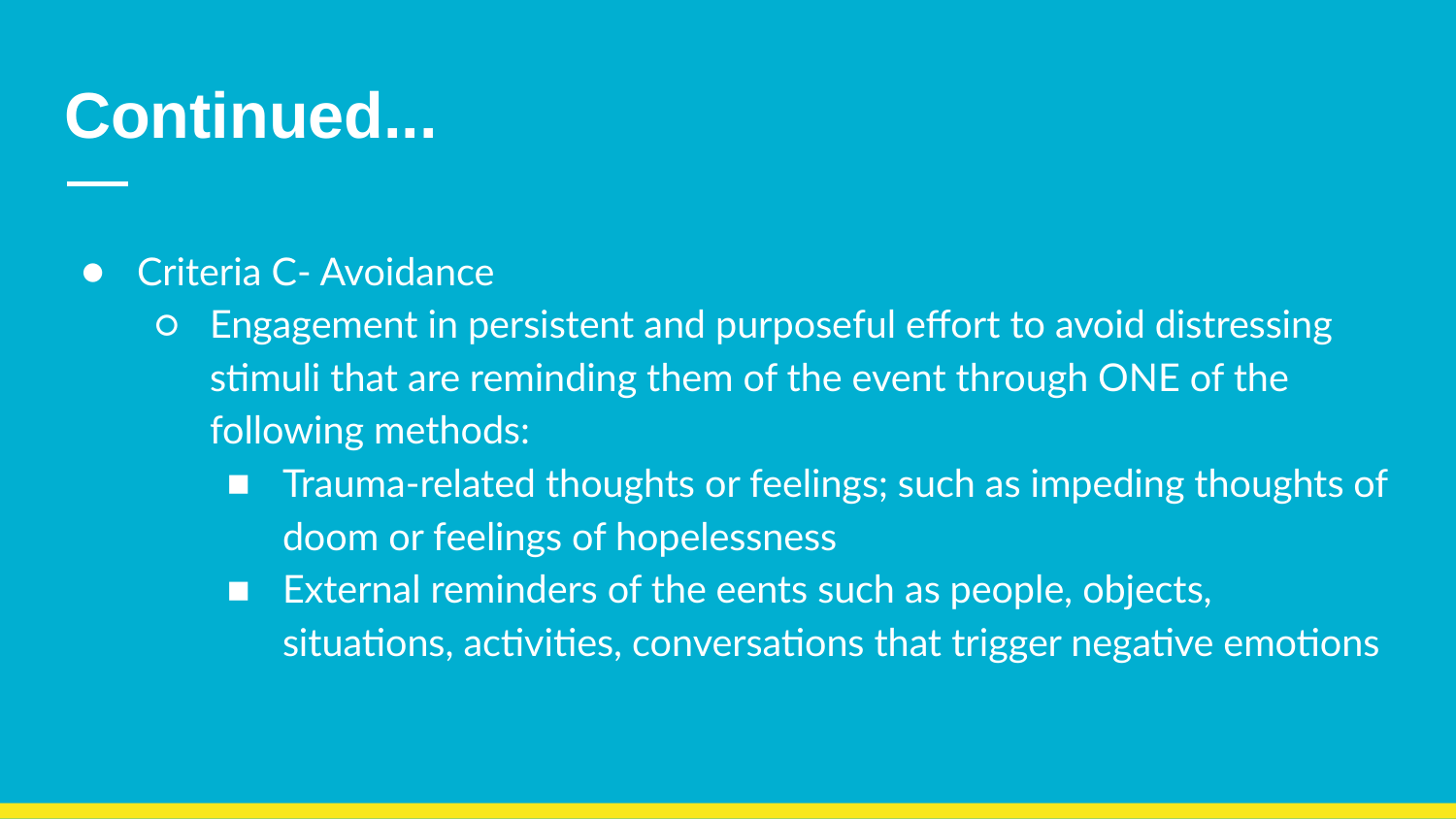

# Continued...
Criteria C- Avoidance
Engagement in persistent and purposeful effort to avoid distressing stimuli that are reminding them of the event through ONE of the following methods:
Trauma-related thoughts or feelings; such as impeding thoughts of doom or feelings of hopelessness
External reminders of the eents such as people, objects, situations, activities, conversations that trigger negative emotions